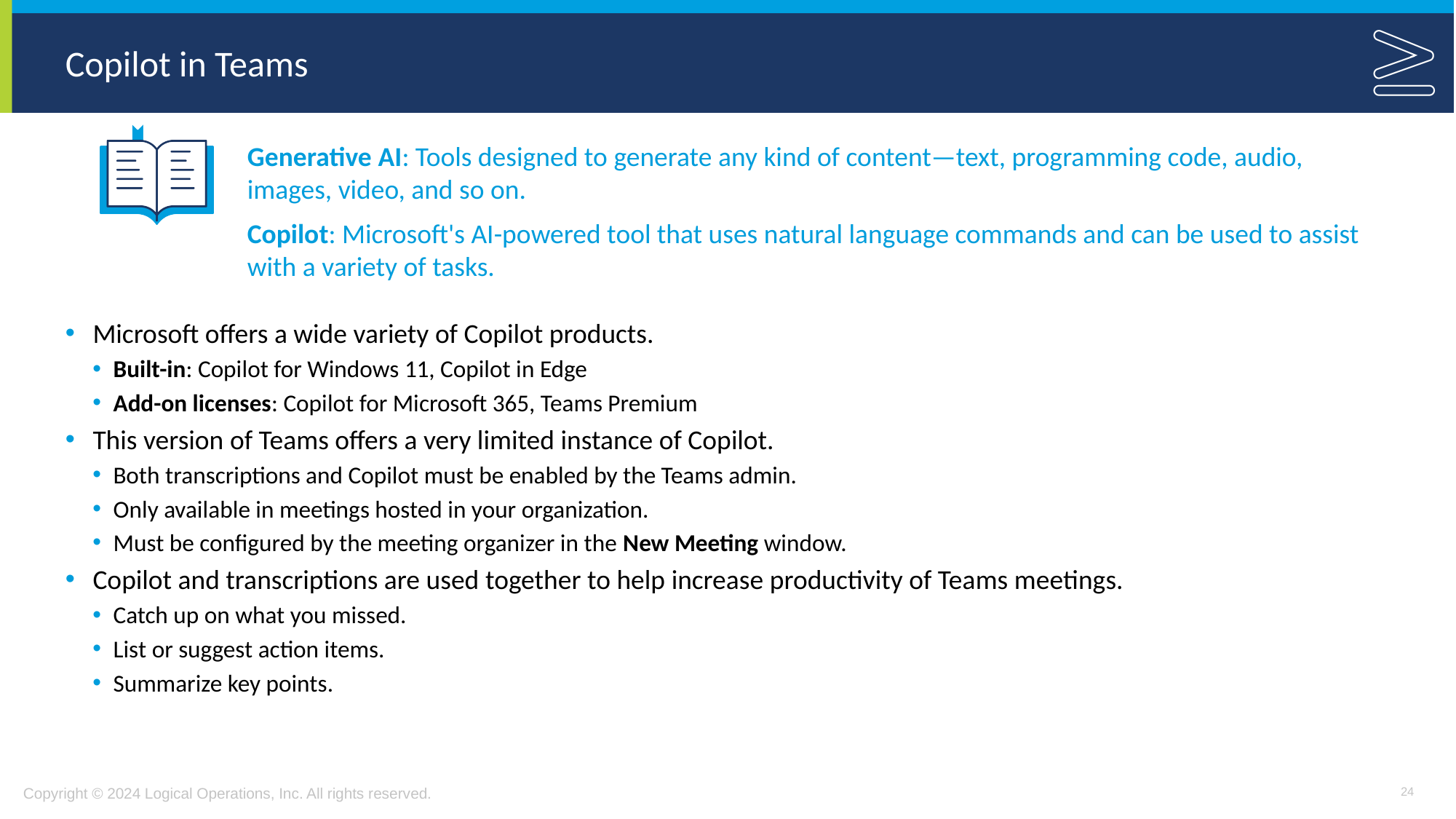

# Copilot in Teams
Generative AI: Tools designed to generate any kind of content—text, programming code, audio, images, video, and so on.
Copilot: Microsoft's AI-powered tool that uses natural language commands and can be used to assist with a variety of tasks.
Microsoft offers a wide variety of Copilot products.
Built-in: Copilot for Windows 11, Copilot in Edge
Add-on licenses: Copilot for Microsoft 365, Teams Premium
This version of Teams offers a very limited instance of Copilot.
Both transcriptions and Copilot must be enabled by the Teams admin.
Only available in meetings hosted in your organization.
Must be configured by the meeting organizer in the New Meeting window.
Copilot and transcriptions are used together to help increase productivity of Teams meetings.
Catch up on what you missed.
List or suggest action items.
Summarize key points.
24